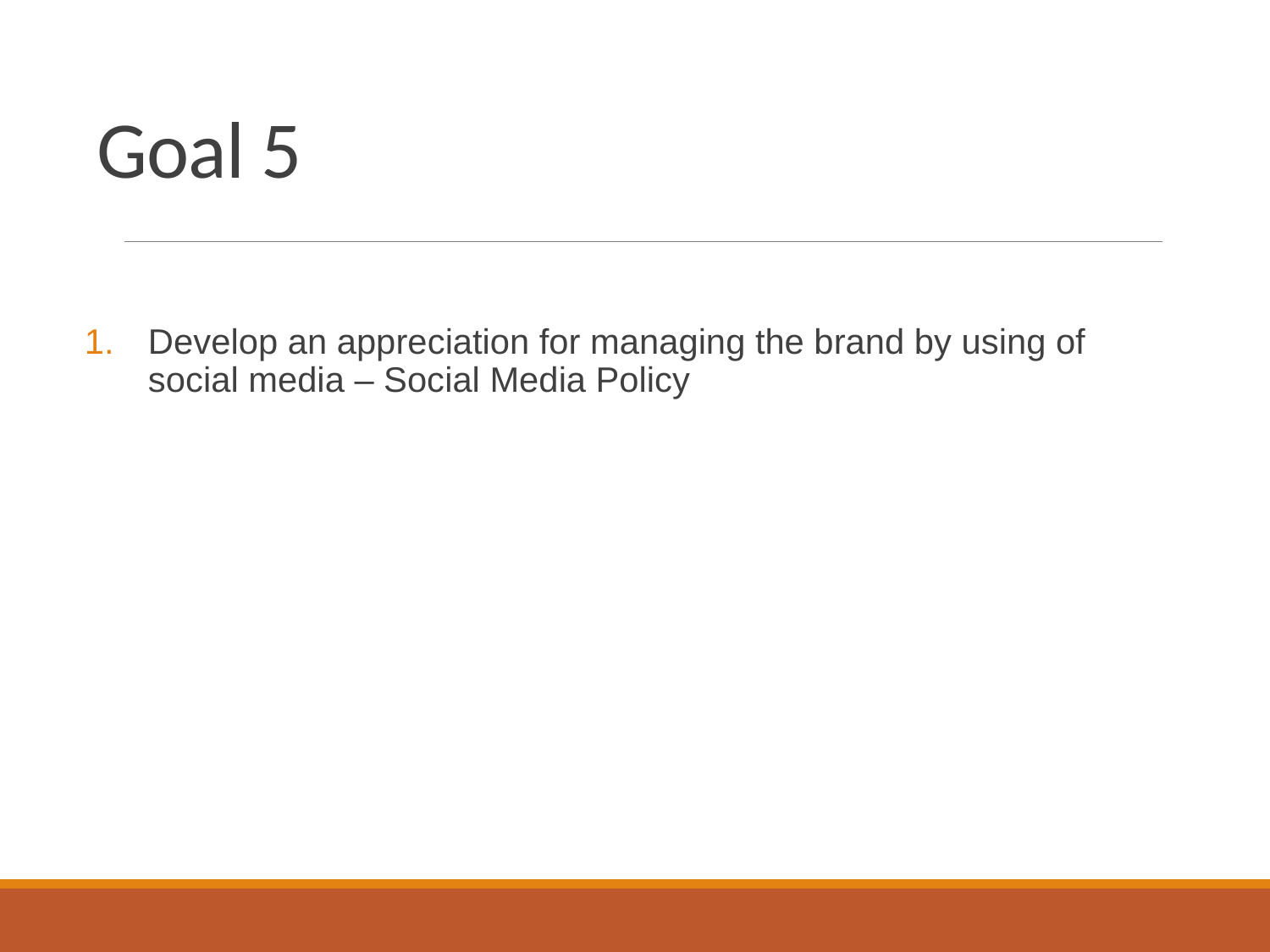

# Goal 5
Develop an appreciation for managing the brand by using of social media – Social Media Policy